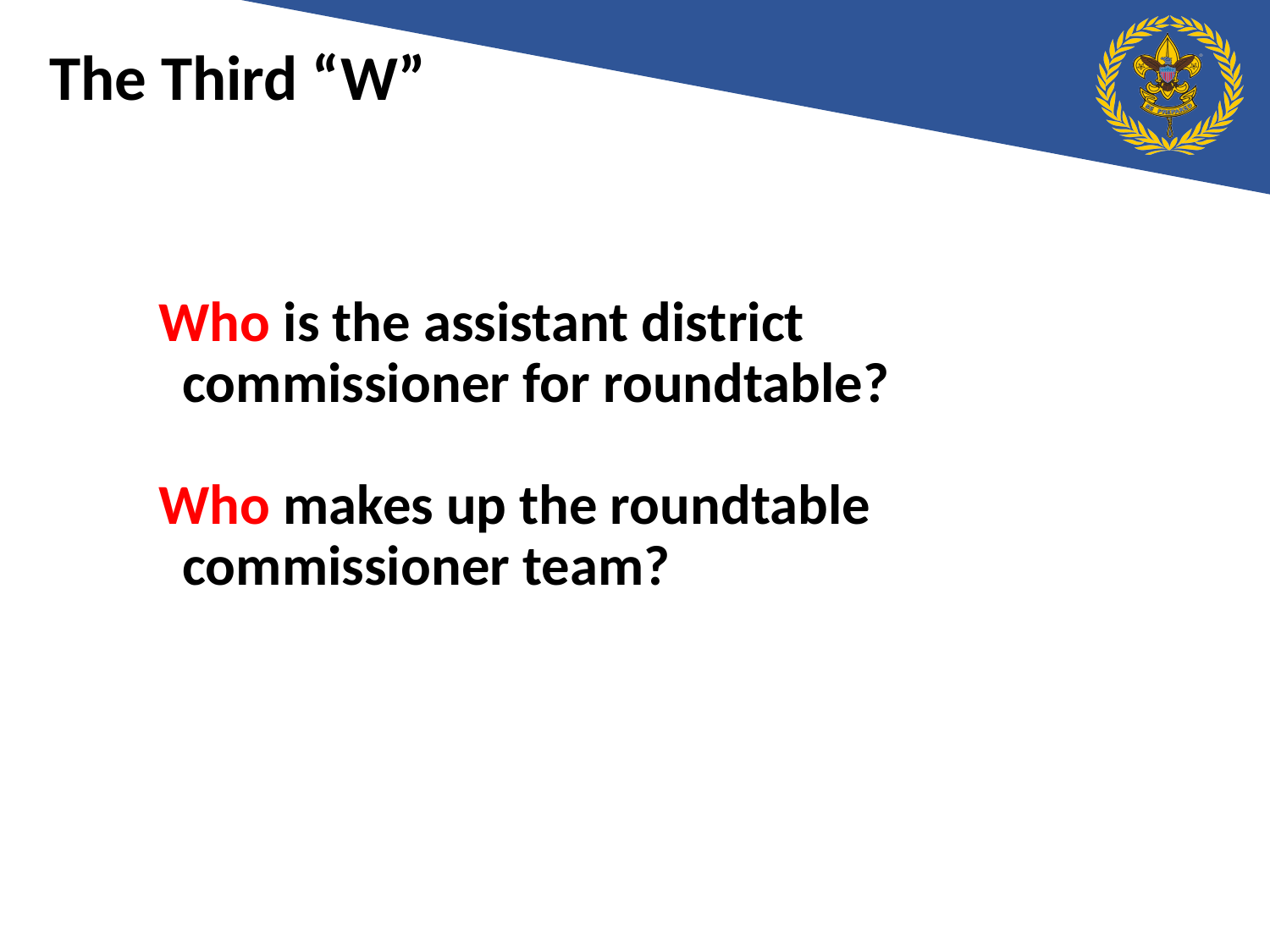

# The Third “W”
Who is the assistant district commissioner for roundtable?

Who makes up the roundtable commissioner team?